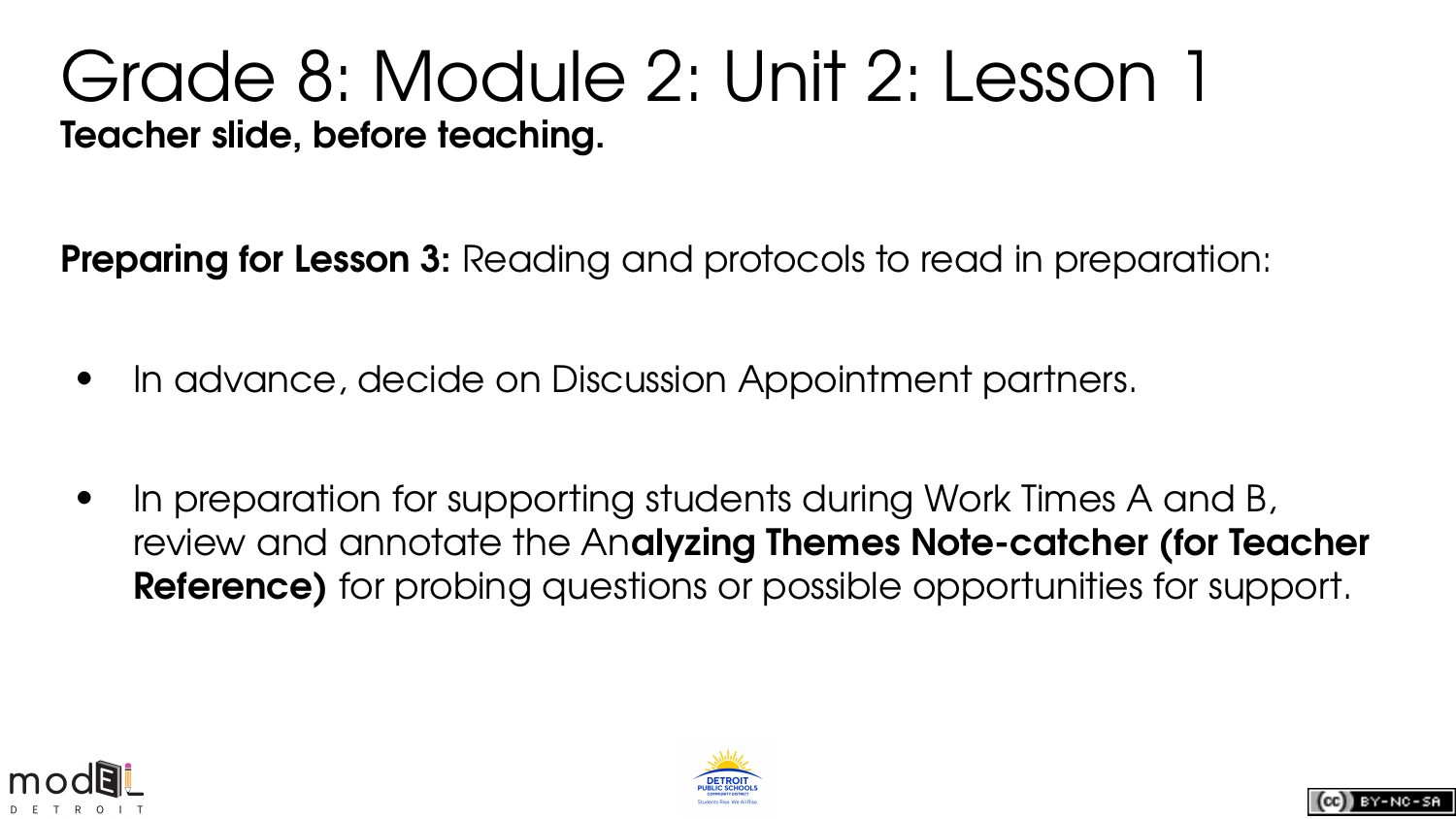

# Grade 8: Module 2: Unit 2: Lesson 1
Teacher slide, before teaching.
Preparing for Lesson 3: Reading and protocols to read in preparation:

In advance, decide on Discussion Appointment partners.

In preparation for supporting students during Work Times A and B, review and annotate the Analyzing Themes Note-catcher (for Teacher Reference) for probing questions or possible opportunities for support.